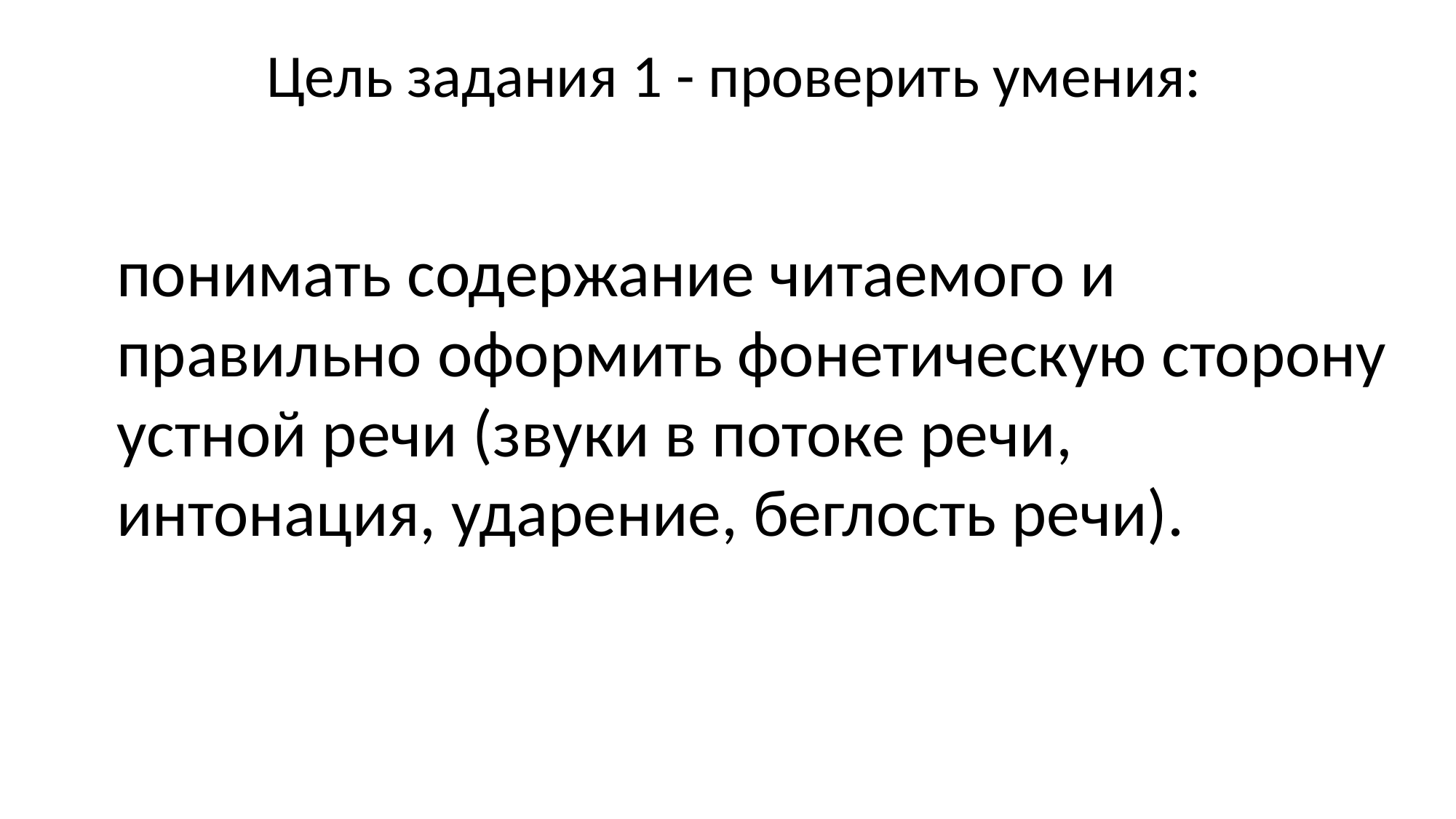

Цель задания 1 - проверить умения:

понимать содержание читаемого и правильно оформить фонетическую сторону устной речи (звуки в потоке речи, интонация, ударение, беглость речи).

#